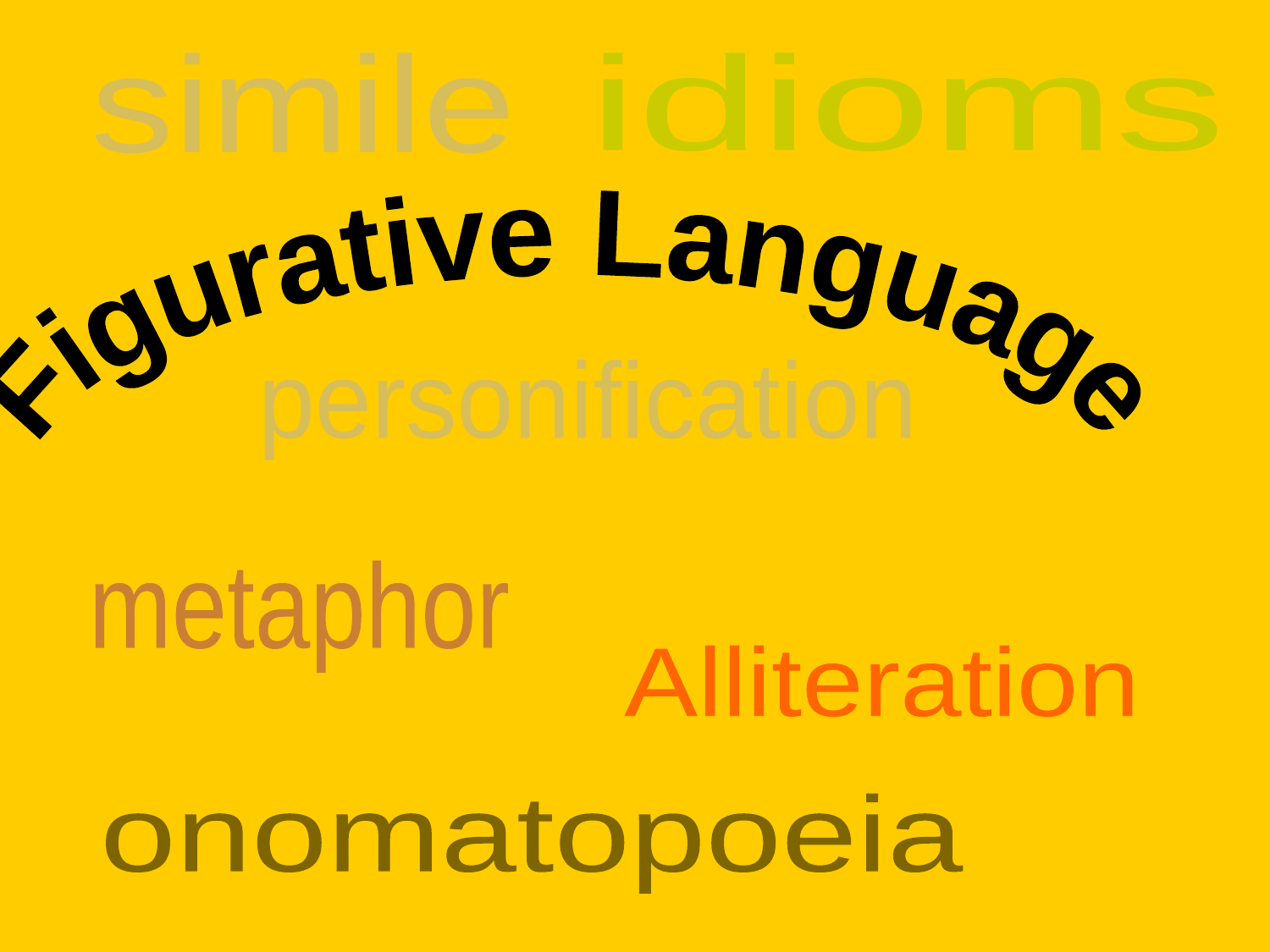

simile
idioms

Figurative Language
personification
metaphor

Alliteration

onomatopoeia